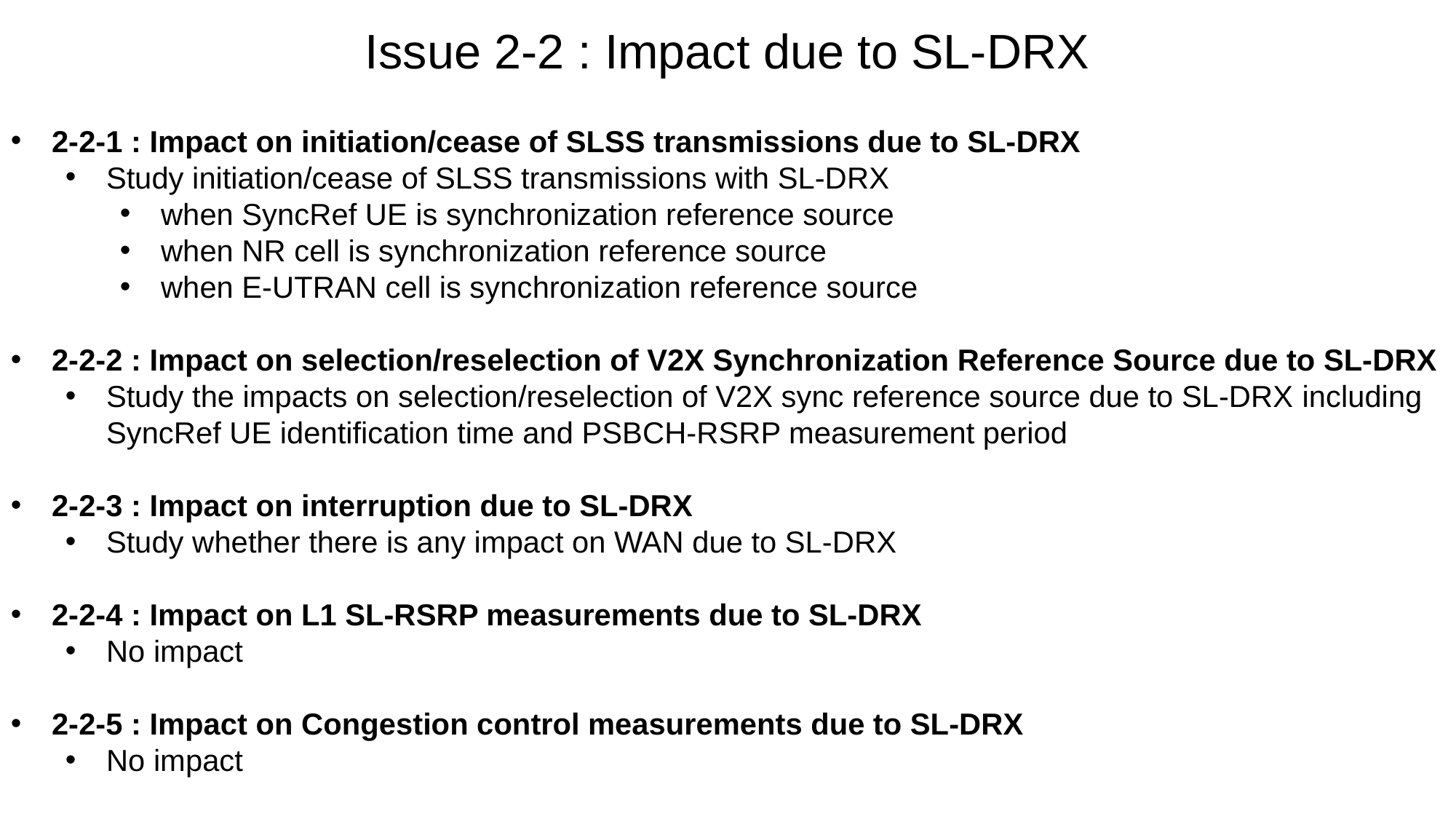

Issue 2-2 : Impact due to SL-DRX

2-2-1 : Impact on initiation/cease of SLSS transmissions due to SL-DRX
Study initiation/cease of SLSS transmissions with SL-DRX
when SyncRef UE is synchronization reference source
when NR cell is synchronization reference source
when E-UTRAN cell is synchronization reference source

2-2-2 : Impact on selection/reselection of V2X Synchronization Reference Source due to SL-DRX
Study the impacts on selection/reselection of V2X sync reference source due to SL-DRX including SyncRef UE identification time and PSBCH-RSRP measurement period

2-2-3 : Impact on interruption due to SL-DRX
Study whether there is any impact on WAN due to SL-DRX

2-2-4 : Impact on L1 SL-RSRP measurements due to SL-DRX
No impact

2-2-5 : Impact on Congestion control measurements due to SL-DRX
No impact